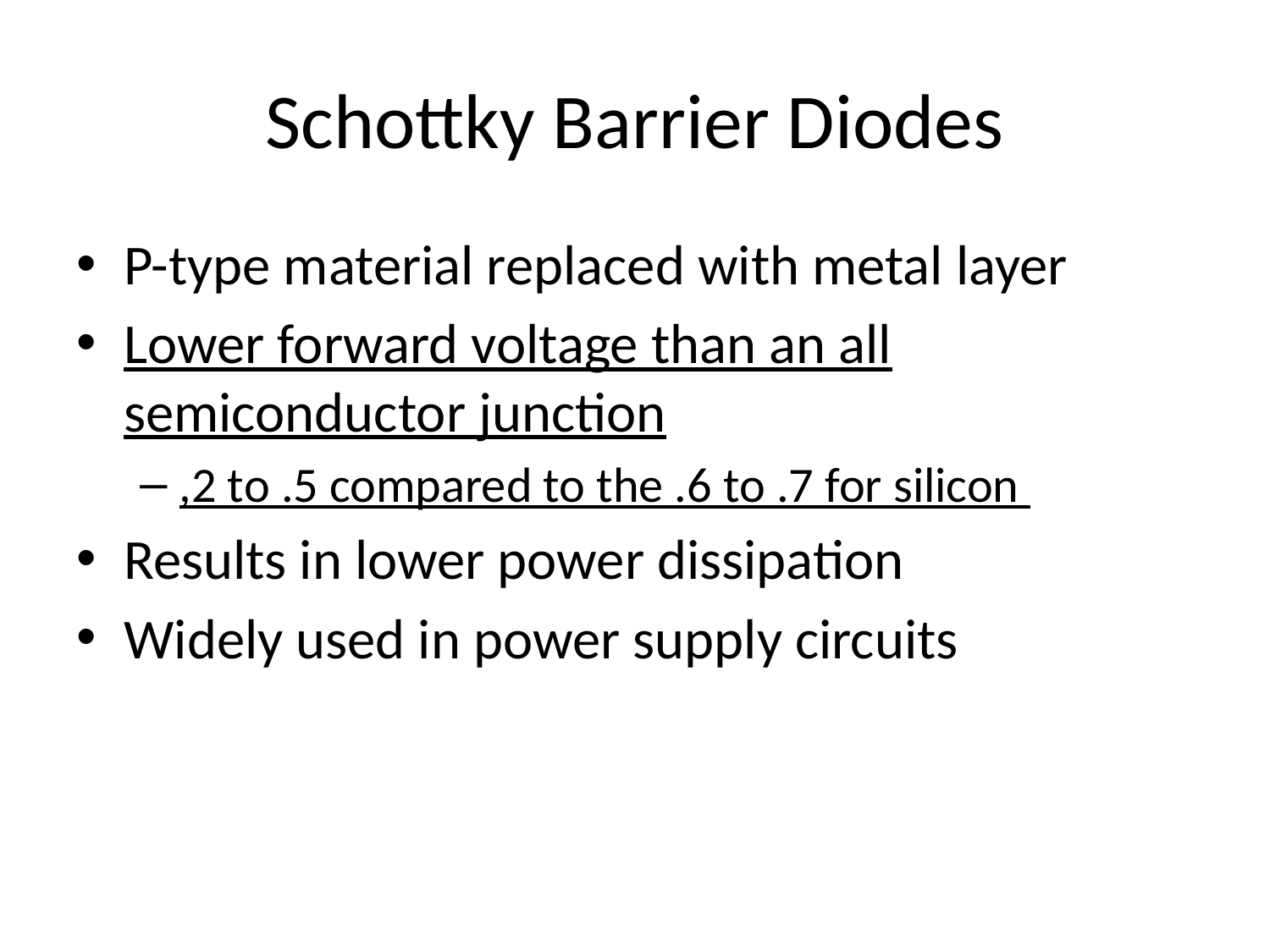

# Schottky Barrier Diodes
P-type material replaced with metal layer
Lower forward voltage than an all semiconductor junction
,2 to .5 compared to the .6 to .7 for silicon
Results in lower power dissipation
Widely used in power supply circuits